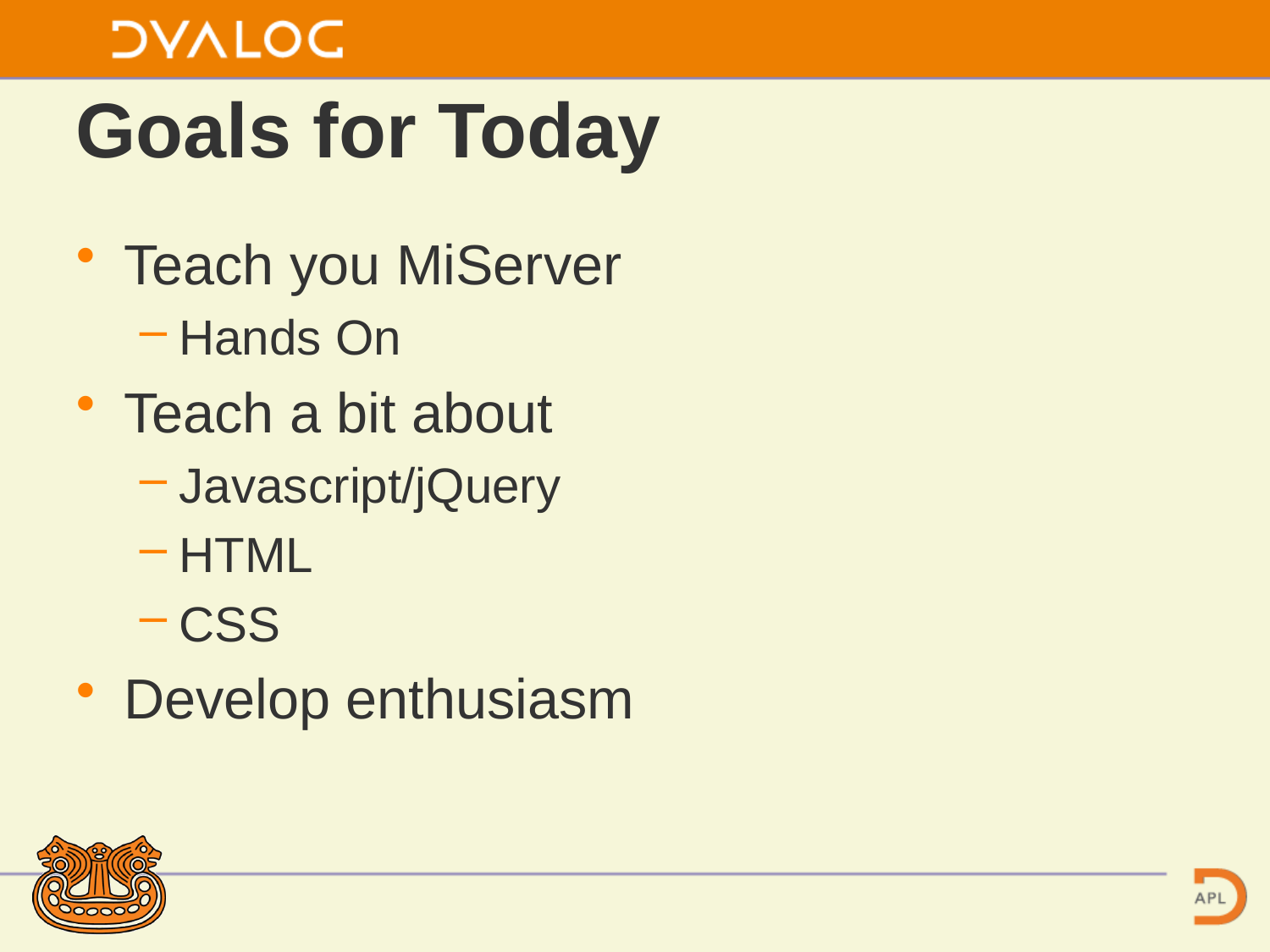

# Goals for Today
Teach you MiServer
Hands On
Teach a bit about
Javascript/jQuery
HTML
CSS
Develop enthusiasm